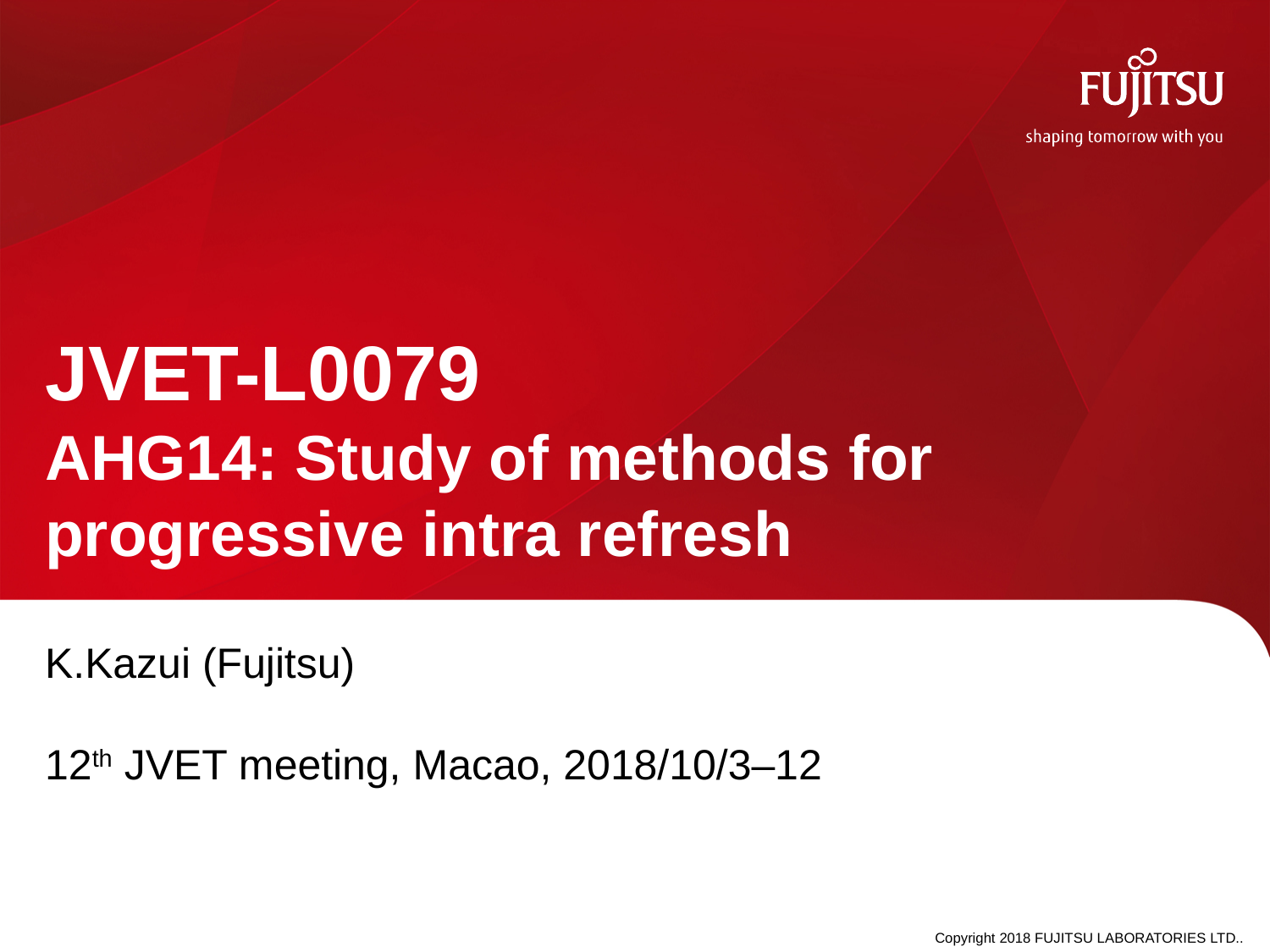

# JVET-L0079 AHG14: Study of methods for progressive intra refresh
K.Kazui (Fujitsu)

12th JVET meeting, Macao, 2018/10/3–12
Copyright 2018 FUJITSU LABORATORIES LTD..